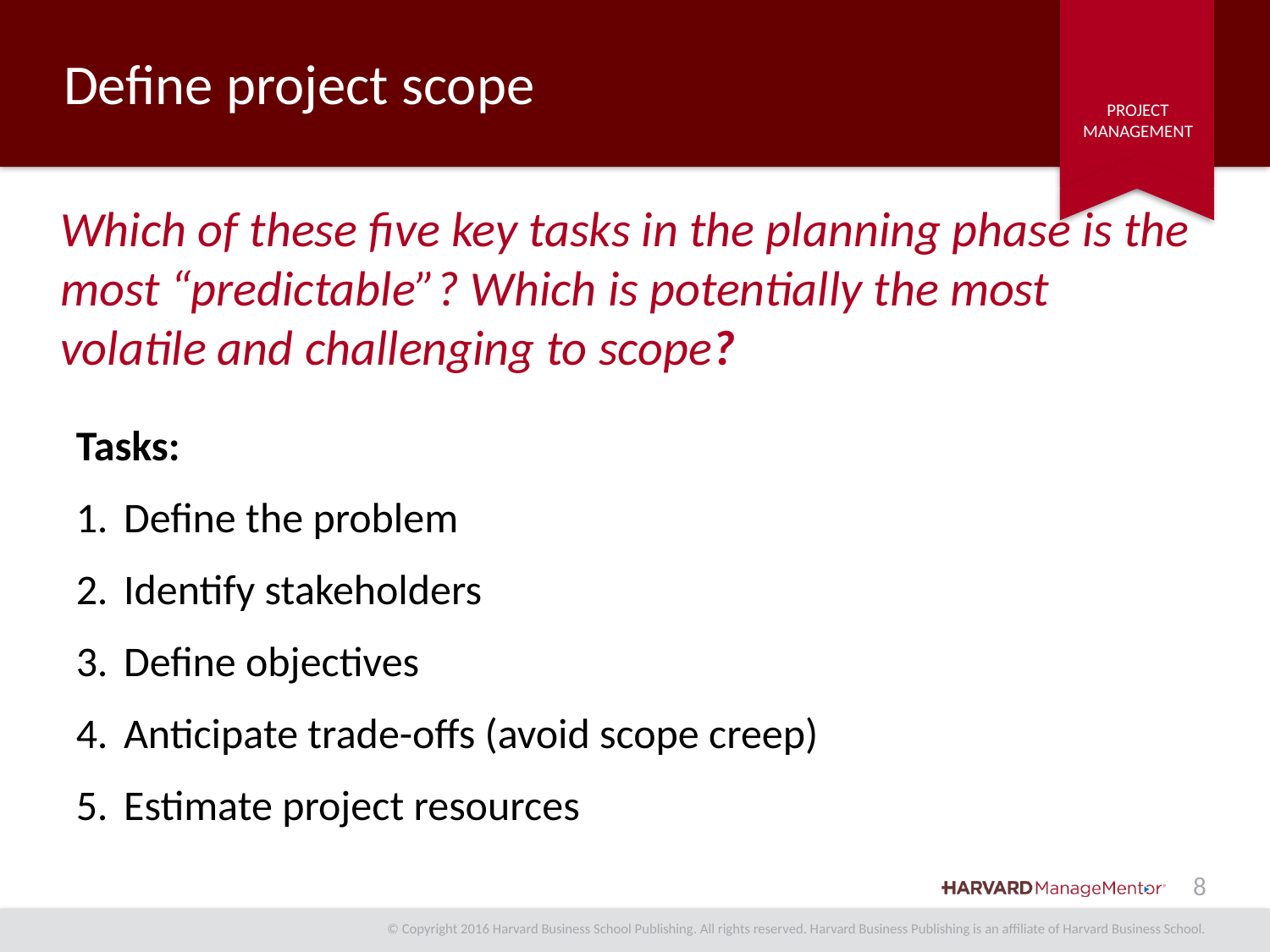

# Define project scope
Which of these five key tasks in the planning phase is the most “predictable”? Which is potentially the most volatile and challenging to scope?
Tasks:
Define the problem
Identify stakeholders
Define objectives
Anticipate trade-offs (avoid scope creep)
Estimate project resources